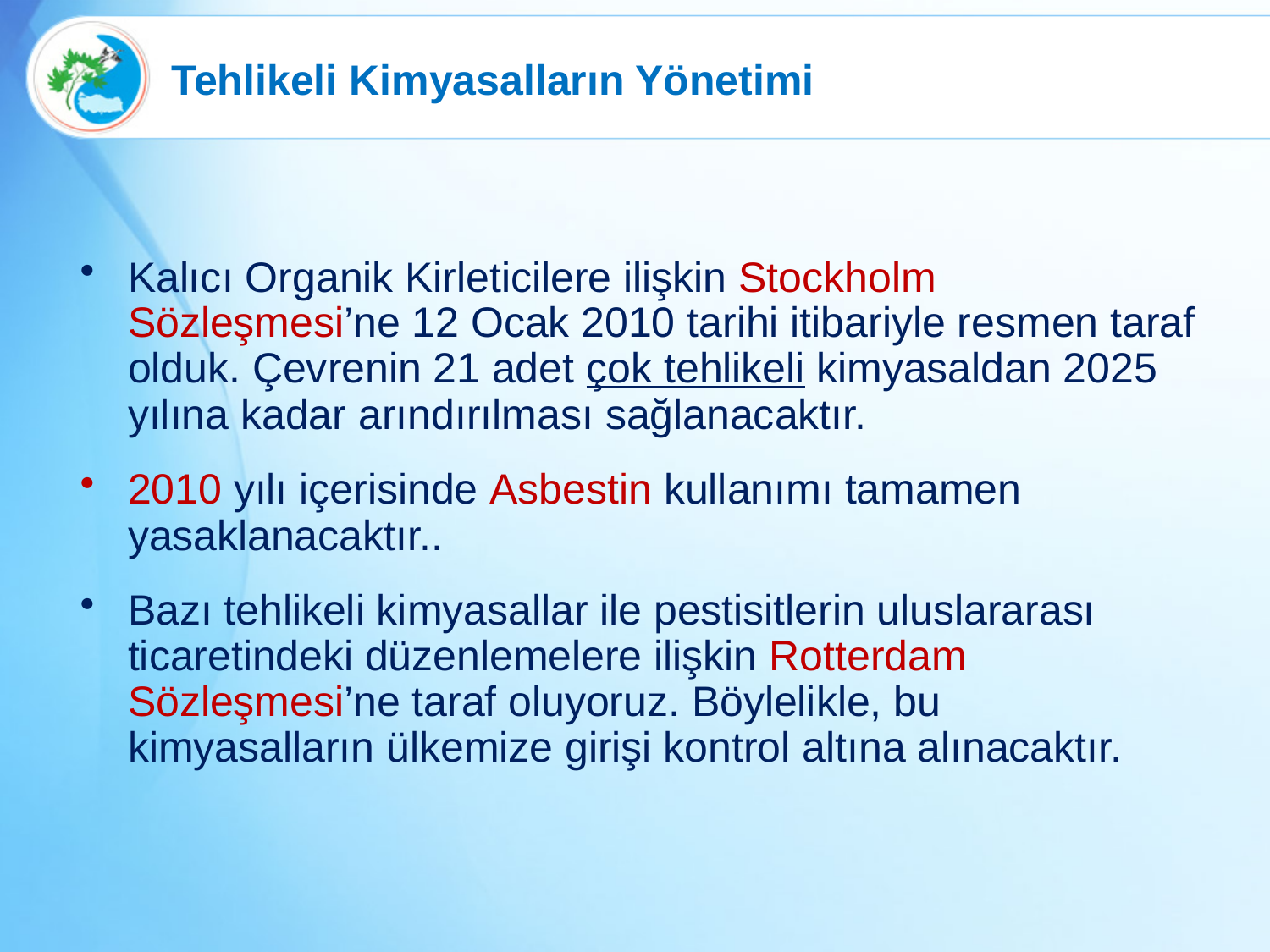

Tehlikeli Kimyasalların Yönetimi

Kalıcı Organik Kirleticilere ilişkin Stockholm Sözleşmesi’ne 12 Ocak 2010 tarihi itibariyle resmen taraf olduk. Çevrenin 21 adet çok tehlikeli kimyasaldan 2025 yılına kadar arındırılması sağlanacaktır.
2010 yılı içerisinde Asbestin kullanımı tamamen yasaklanacaktır..
Bazı tehlikeli kimyasallar ile pestisitlerin uluslararası ticaretindeki düzenlemelere ilişkin Rotterdam Sözleşmesi’ne taraf oluyoruz. Böylelikle, bu kimyasalların ülkemize girişi kontrol altına alınacaktır.